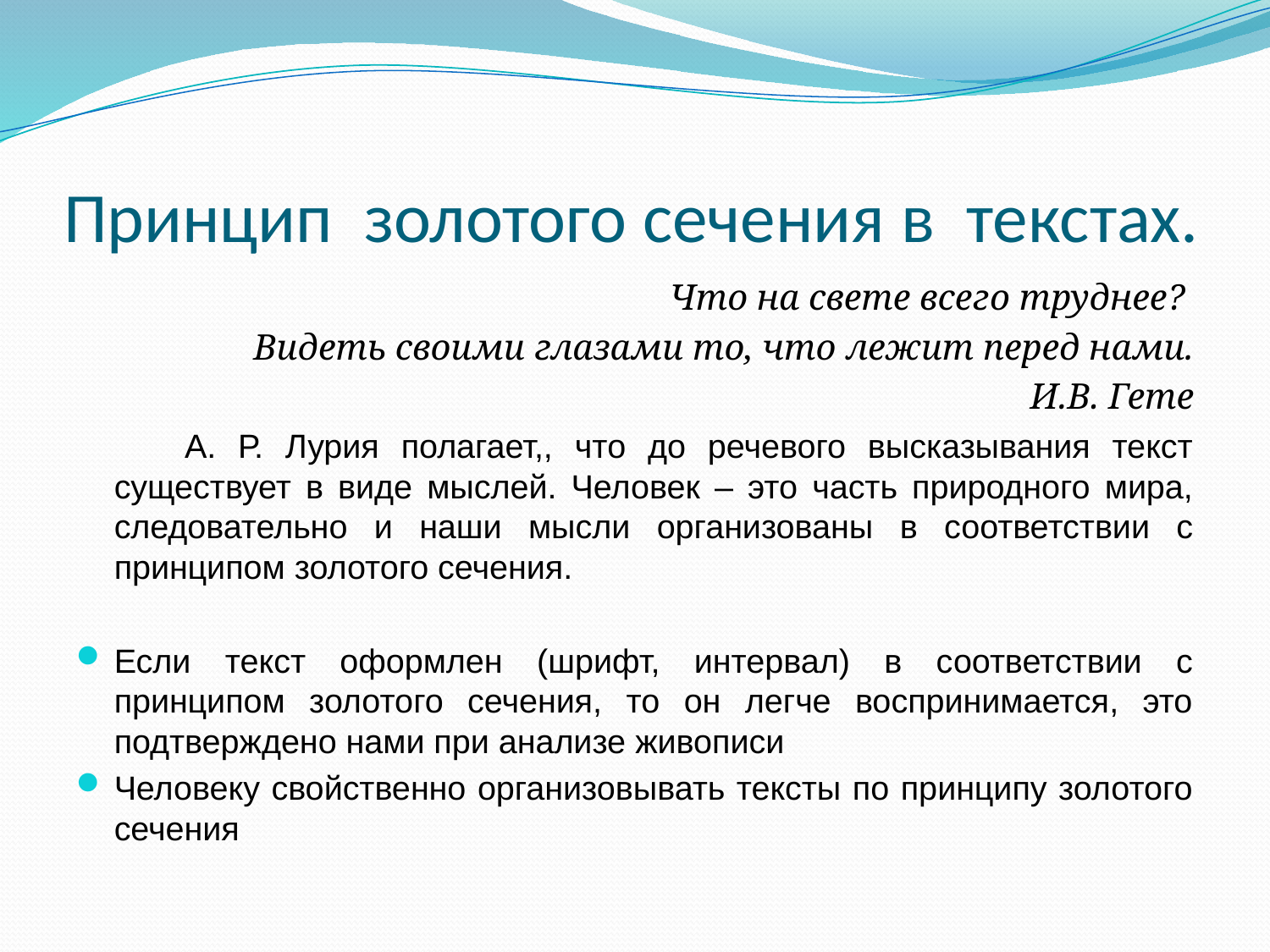

# Принцип  золотого сечения в  текстах.
Что на свете всего труднее?
Видеть своими глазами то, что лежит перед нами.
И.В. Гете
     А. Р. Лурия полагает,, что до речевого высказывания текст существует в виде мыслей. Человек – это часть природного мира, следовательно и наши мысли организованы в соответствии с принципом золотого сечения.

Если текст оформлен (шрифт, интервал) в соответствии с принципом золотого сечения, то он легче воспринимается, это подтверждено нами при анализе живописи
Человеку свойственно организовывать тексты по принципу золотого сечения